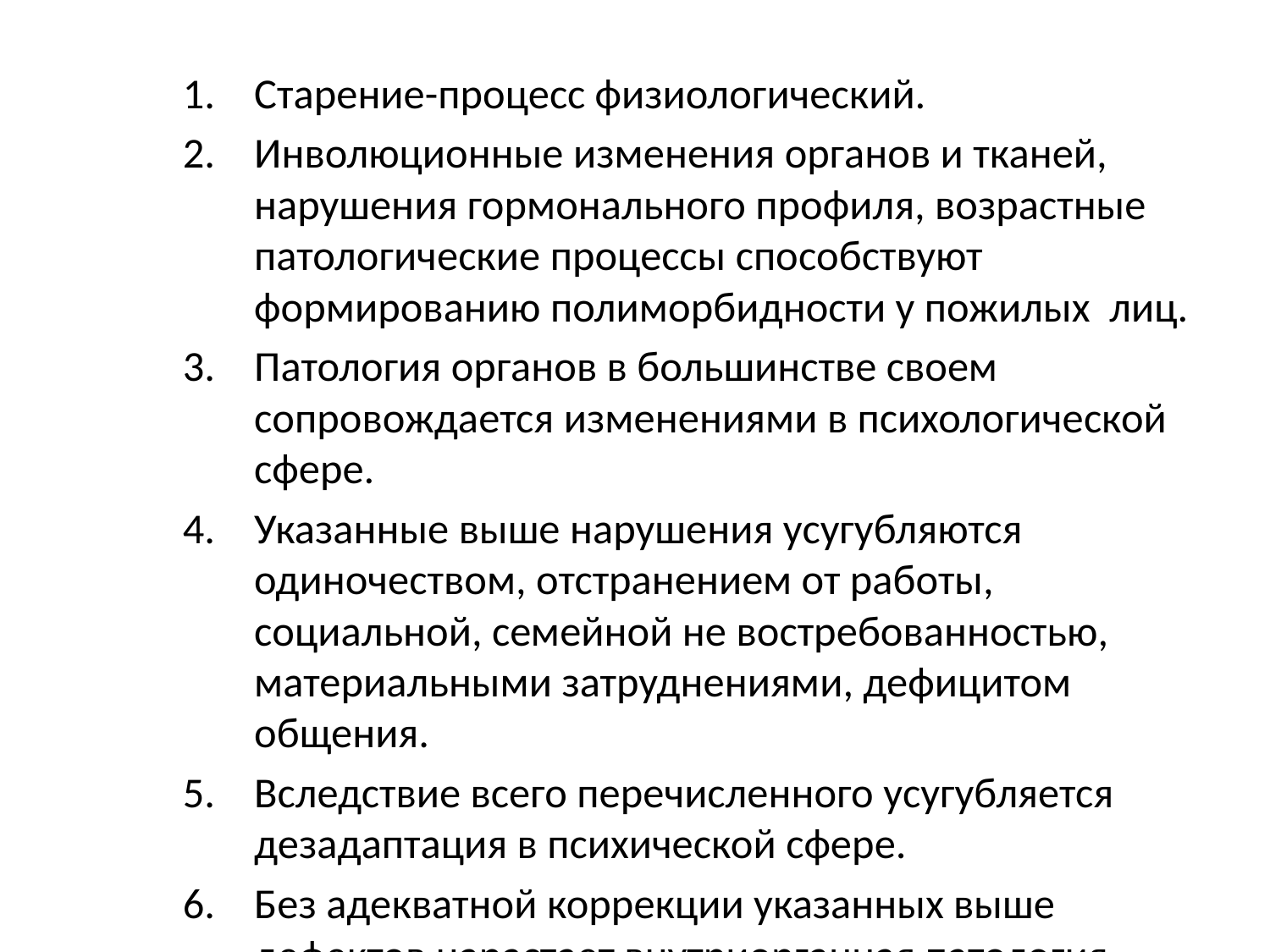

Старение-процесс физиологический.
Инволюционные изменения органов и тканей, нарушения гормонального профиля, возрастные патологические процессы способствуют формированию полиморбидности у пожилых  лиц.
Патология органов в большинстве своем сопровождается изменениями в психологической сфере.
Указанные выше нарушения усугубляются одиночеством, отстранением от работы, социальной, семейной не востребованностью, материальными затруднениями, дефицитом общения.
Вследствие всего перечисленного усугубляется дезадаптация в психической сфере.
Без адекватной коррекции указанных выше дефектов нарастает внутриорганная патология.